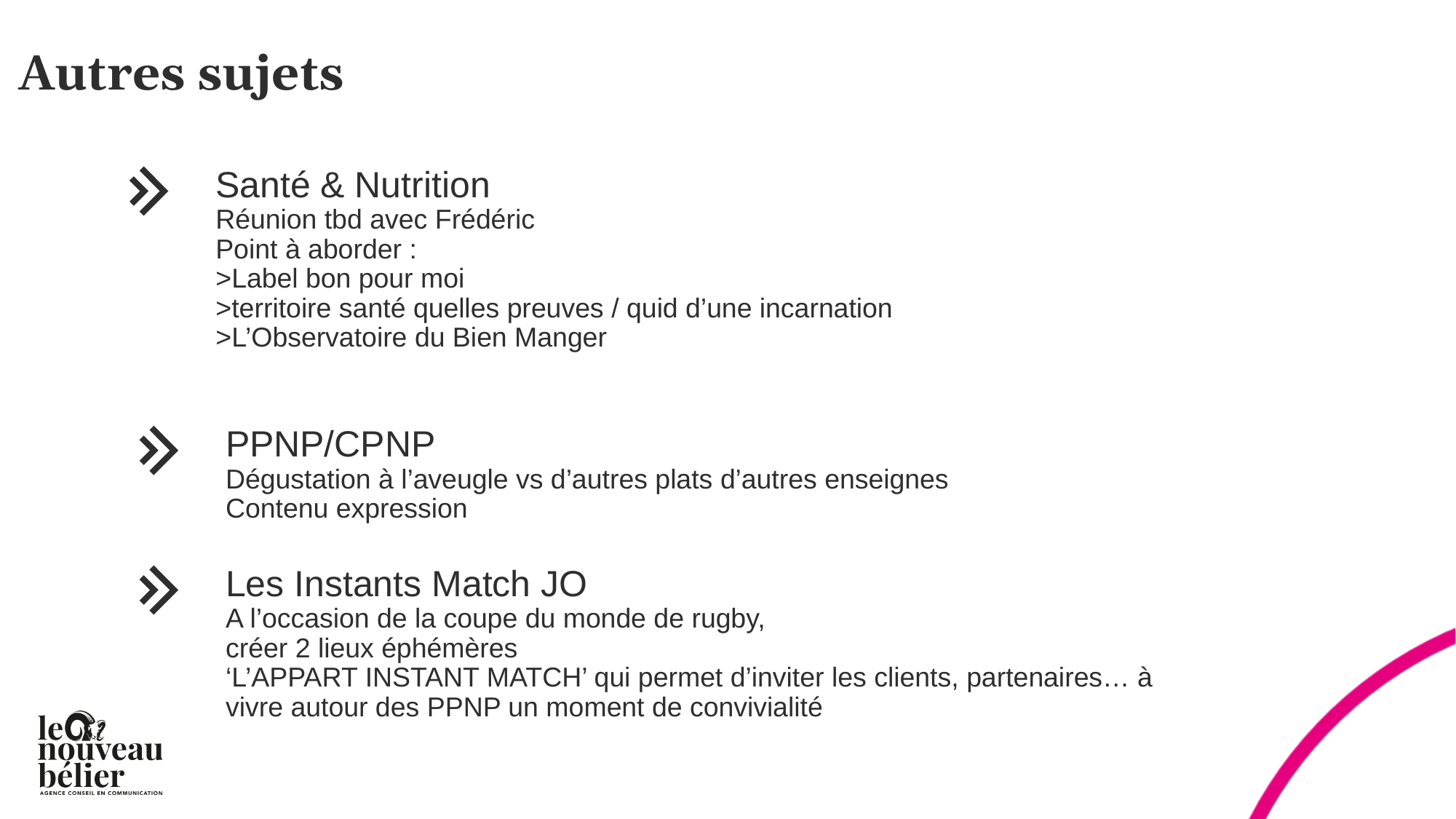

Autres sujets
Santé & Nutrition
Réunion tbd avec Frédéric
Point à aborder :
>Label bon pour moi
>territoire santé quelles preuves / quid d’une incarnation
>L’Observatoire du Bien Manger

PPNP/CPNP
Dégustation à l’aveugle vs d’autres plats d’autres enseignes
Contenu expression

Les Instants Match JO
A l’occasion de la coupe du monde de rugby,
créer 2 lieux éphémères
‘L’APPART INSTANT MATCH’ qui permet d’inviter les clients, partenaires… à vivre autour des PPNP un moment de convivialité